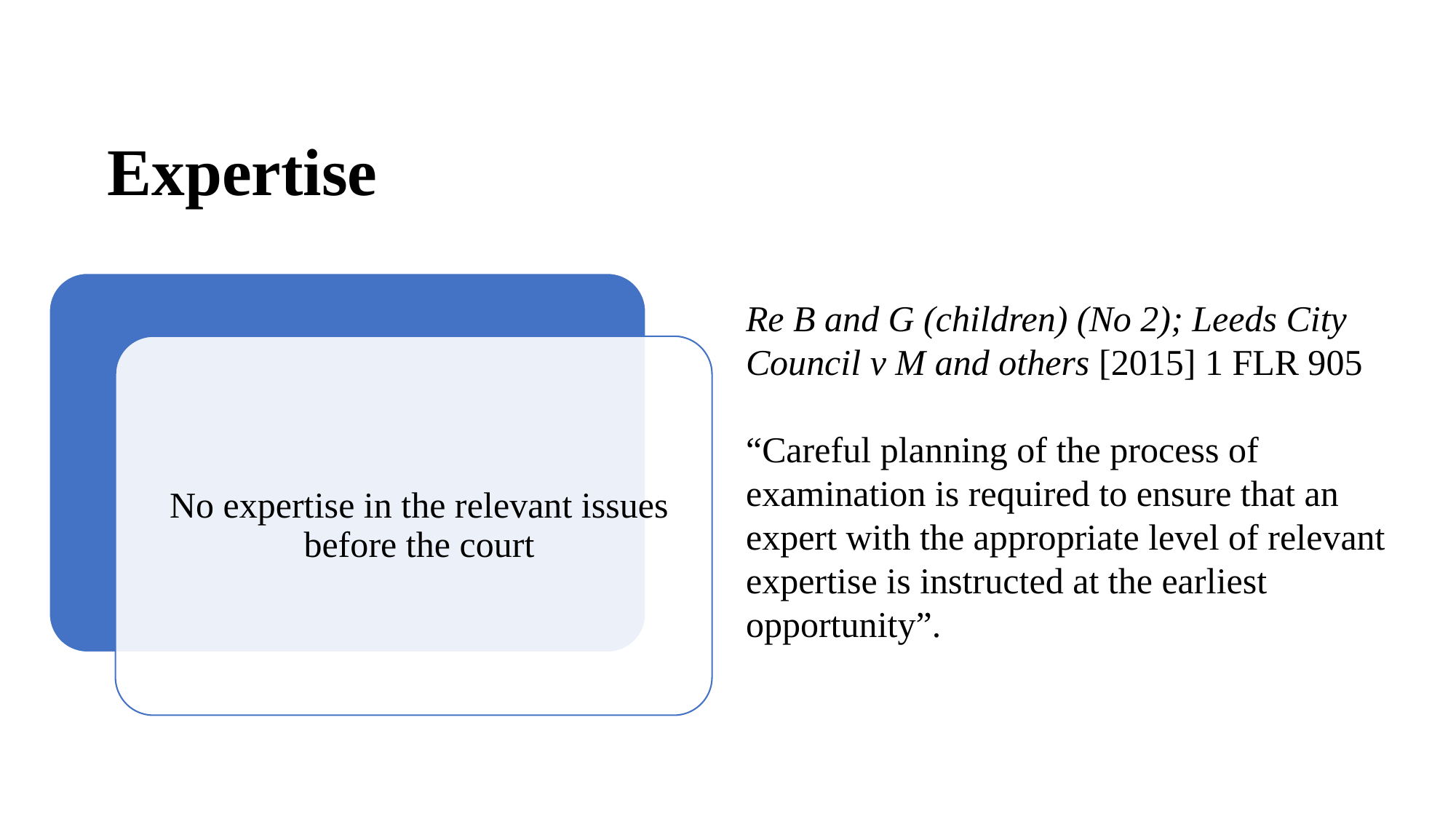

# Expertise
No expertise in the relevant issues before the court
Re B and G (children) (No 2); Leeds City Council v M and others [2015] 1 FLR 905

“Careful planning of the process of examination is required to ensure that an expert with the appropriate level of relevant expertise is instructed at the earliest opportunity”.